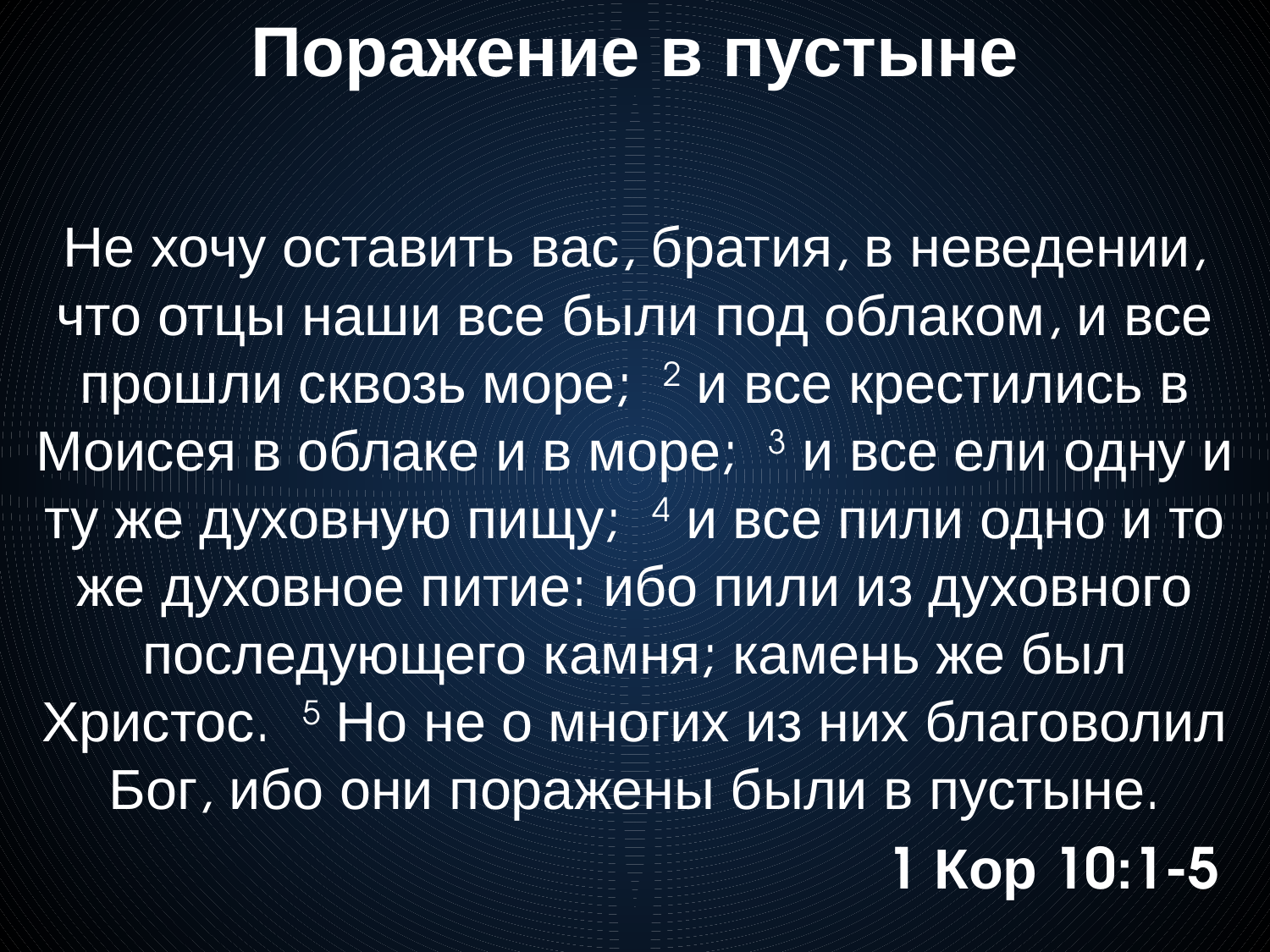

# Поражение в пустыне
Не хочу оставить вас, братия, в неведении, что отцы наши все были под облаком, и все прошли сквозь море;  2 и все крестились в Моисея в облаке и в море;  3 и все ели одну и ту же духовную пищу;  4 и все пили одно и то же духовное питие: ибо пили из духовного последующего камня; камень же был Христос.  5 Но не о многих из них благоволил Бог, ибо они поражены были в пустыне.
1 Кор 10:1-5